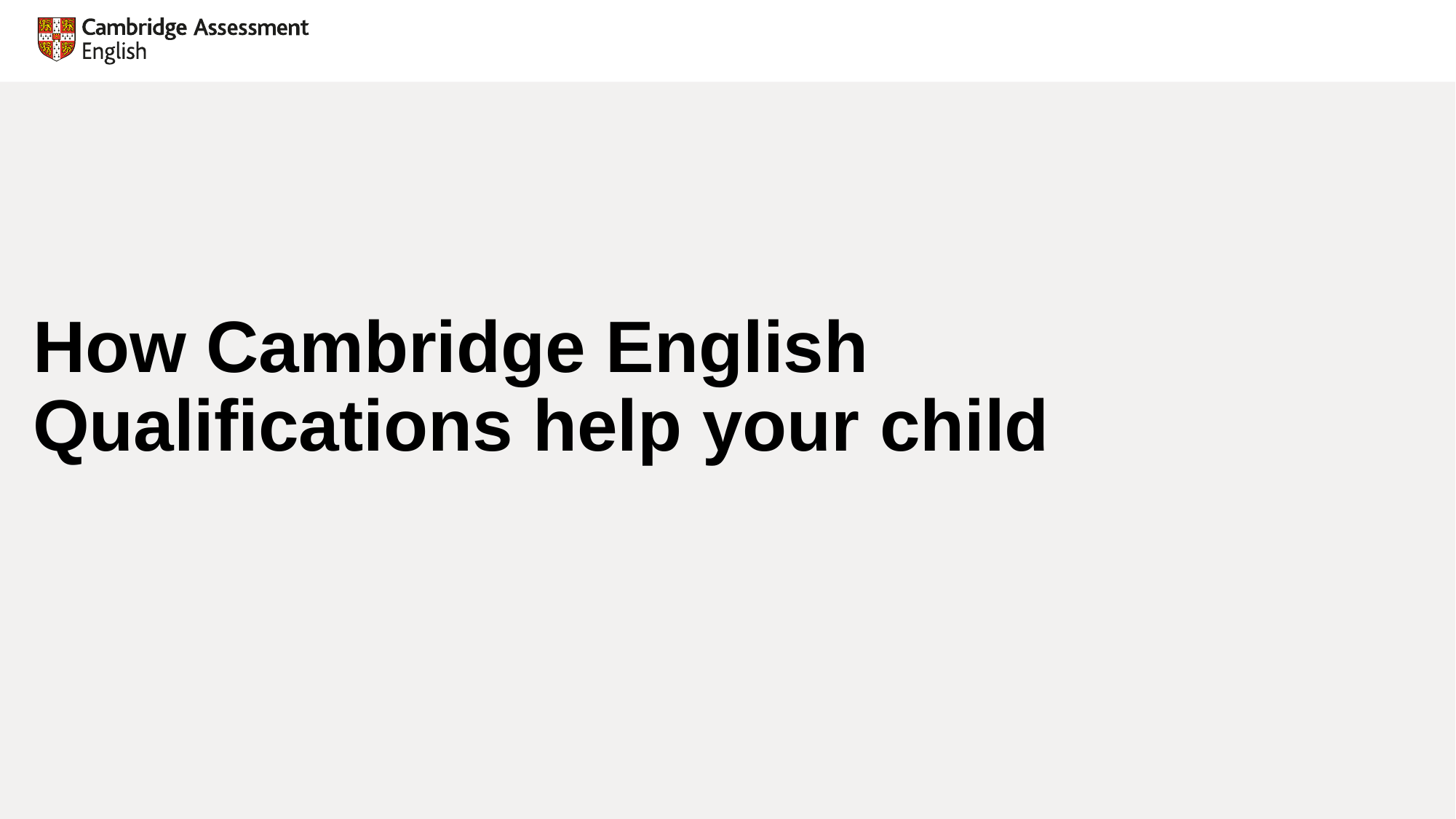

# How Cambridge English Qualifications help your child